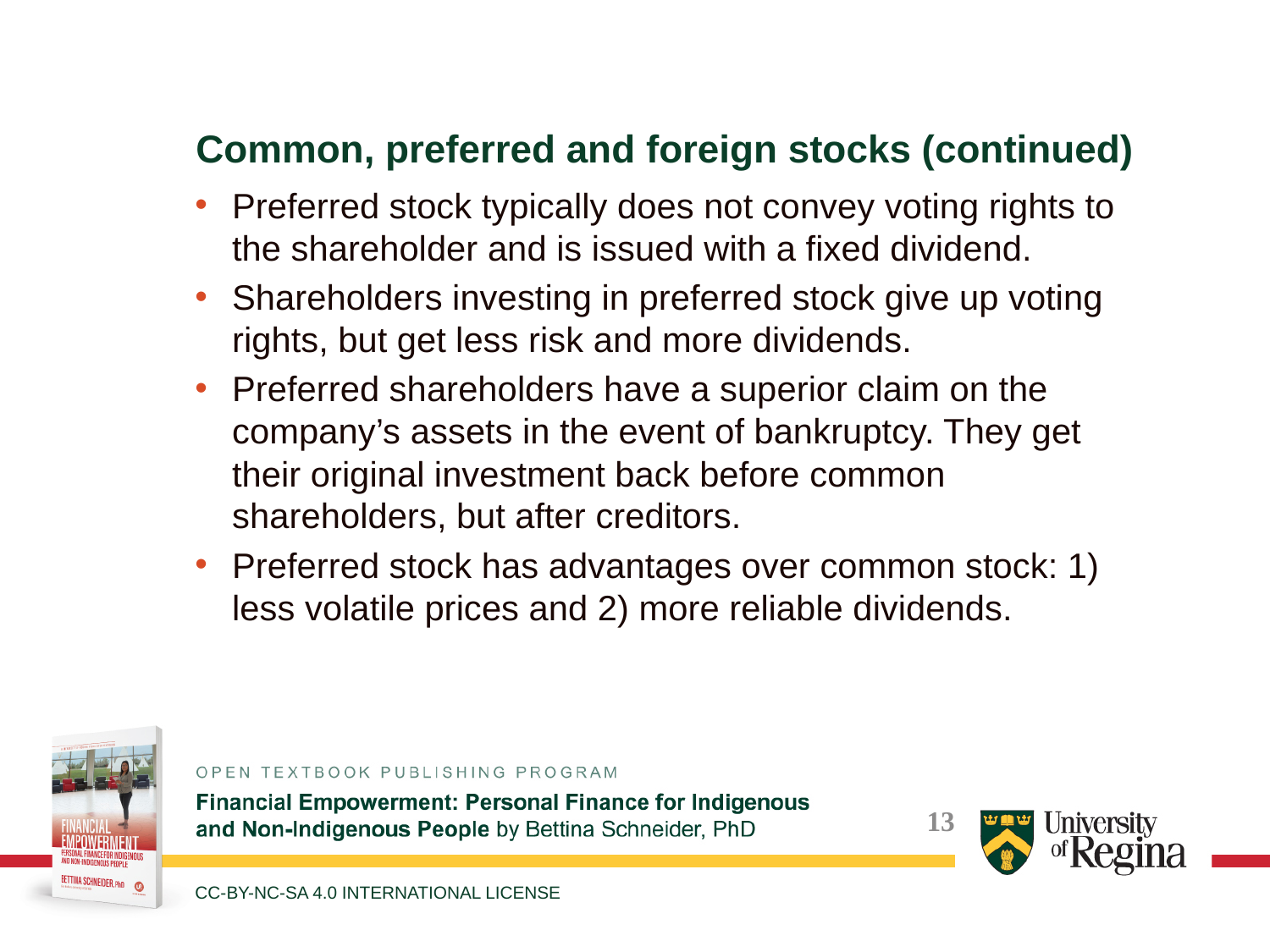

Common, preferred and foreign stocks (continued)
Preferred stock typically does not convey voting rights to the shareholder and is issued with a fixed dividend.
Shareholders investing in preferred stock give up voting rights, but get less risk and more dividends.
Preferred shareholders have a superior claim on the company’s assets in the event of bankruptcy. They get their original investment back before common shareholders, but after creditors.
Preferred stock has advantages over common stock: 1) less volatile prices and 2) more reliable dividends.
CC-BY-NC-SA 4.0 INTERNATIONAL LICENSE